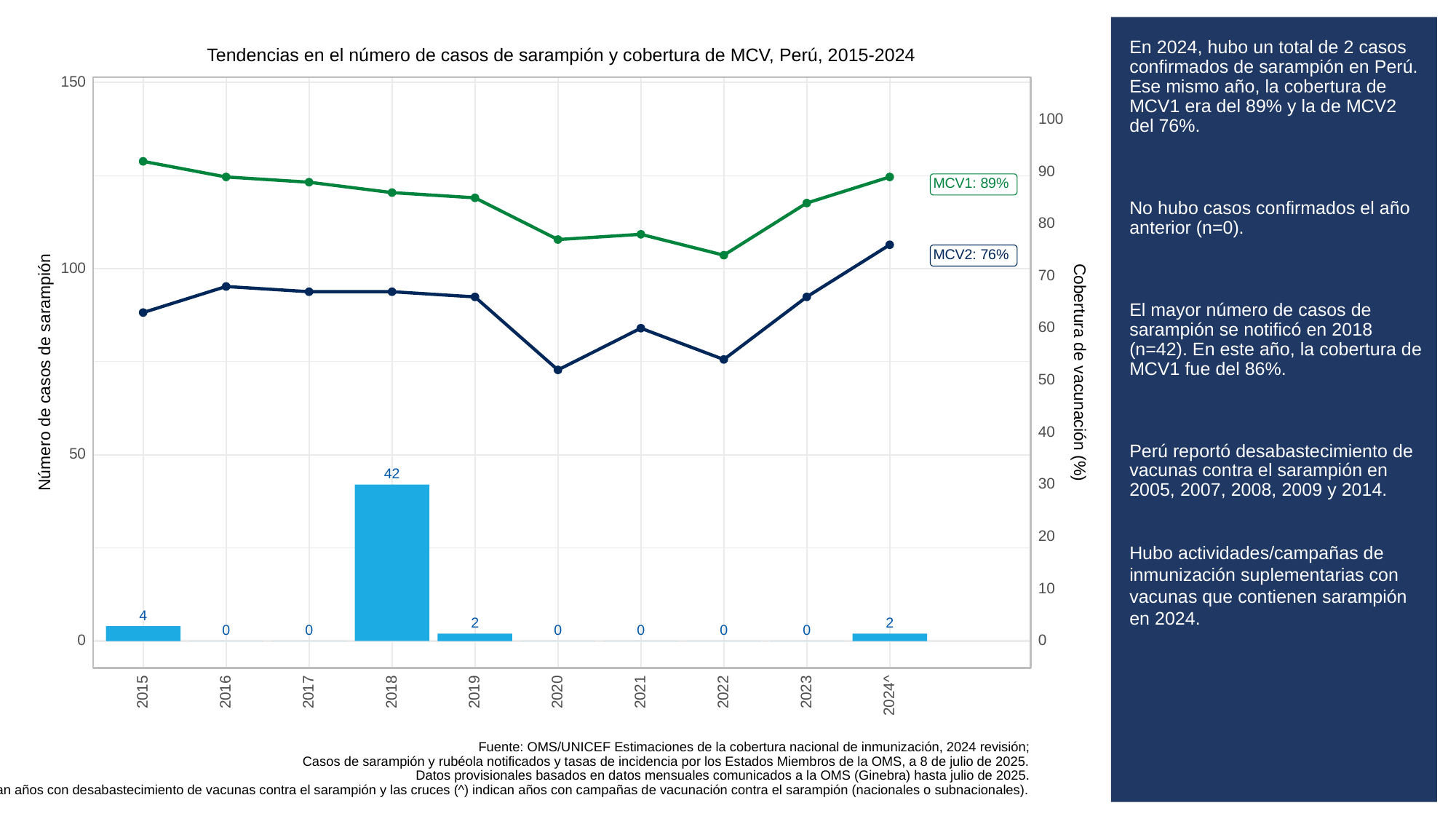

# En 2024, hubo un total de 2 casos confirmados de sarampión en Perú. Ese mismo año, la cobertura de MCV1 era del 89% y la de MCV2 del 76%.

No hubo casos confirmados el año anterior (n=0).

El mayor número de casos de sarampión se notificó en 2018 (n=42). En este año, la cobertura de MCV1 fue del 86%.

Perú reportó desabastecimiento de vacunas contra el sarampión en 2005, 2007, 2008, 2009 y 2014.

Hubo actividades/campañas de inmunización suplementarias con vacunas que contienen sarampión en 2024.

Tendencias en el número de casos de sarampión y cobertura de MCV, Perú, 2015-2024
150

100

90

MCV1: 89%

80

MCV2: 76%

100

70

60

Cobertura de vacunación (%)
Número de casos de sarampión

50
40
50

42
30

20

10
4
2
2
0
0
0
0
0
0

0
0

2023
2015
2016
2017
2018
2019
2020
2021
2022
2024^
Fuente: OMS/UNICEF Estimaciones de la cobertura nacional de inmunización, 2024 revisión;
Casos de sarampión y rubéola notificados y tasas de incidencia por los Estados Miembros de la OMS, a 8 de julio de 2025.
Datos provisionales basados en datos mensuales comunicados a la OMS (Ginebra) hasta julio de 2025.
Nota: Los asteriscos (*) indican años con desabastecimiento de vacunas contra el sarampión y las cruces (^) indican años con campañas de vacunación contra el sarampión (nacionales o subnacionales).